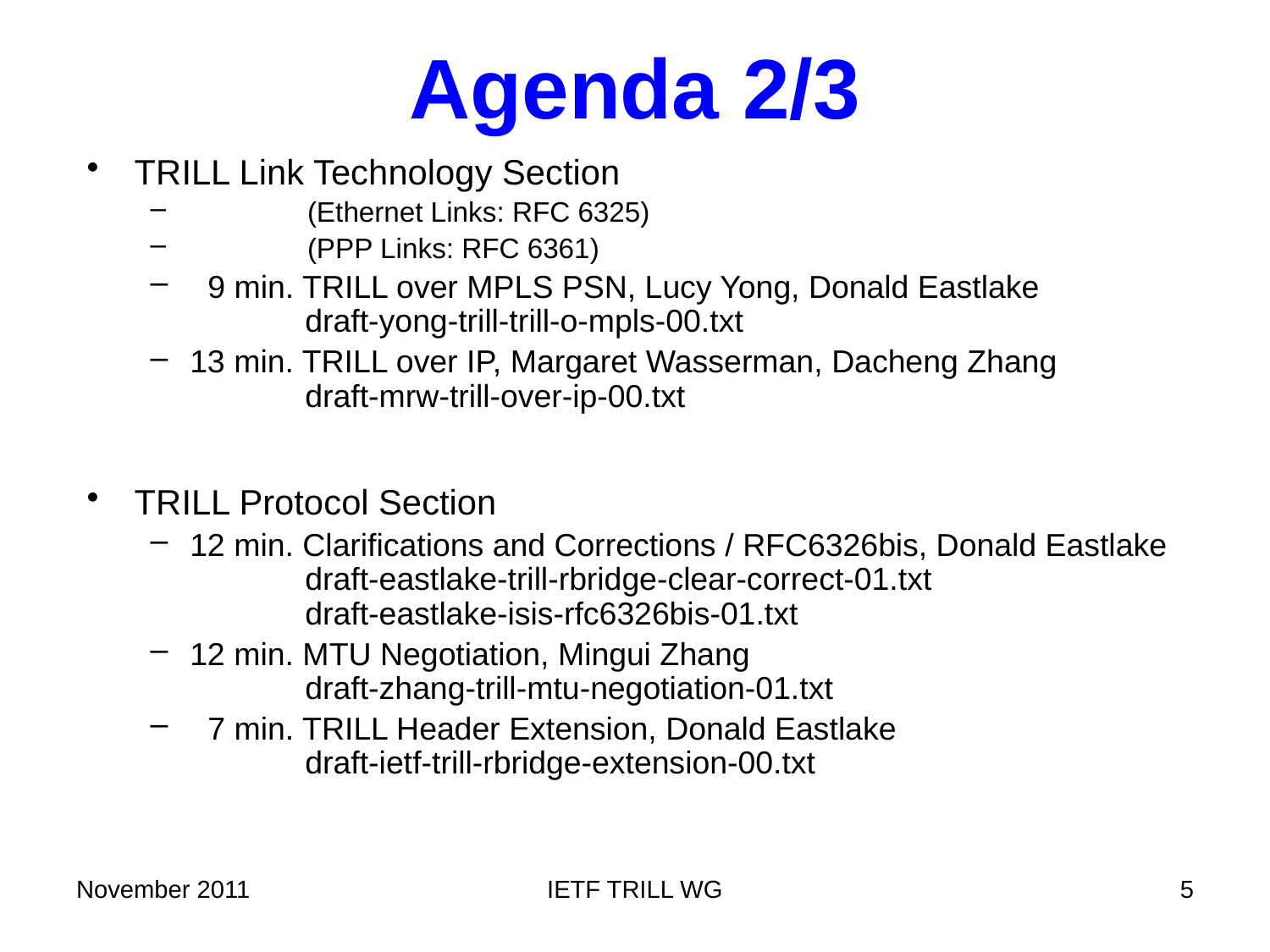

# Agenda 2/3
TRILL Link Technology Section
               (Ethernet Links: RFC 6325)
               (PPP Links: RFC 6361)
  9 min. TRILL over MPLS PSN, Lucy Yong, Donald Eastlake
             draft-yong-trill-trill-o-mpls-00.txt
13 min. TRILL over IP, Margaret Wasserman, Dacheng Zhang
             draft-mrw-trill-over-ip-00.txt

TRILL Protocol Section
12 min. Clarifications and Corrections / RFC6326bis, Donald Eastlake
             draft-eastlake-trill-rbridge-clear-correct-01.txt
             draft-eastlake-isis-rfc6326bis-01.txt
12 min. MTU Negotiation, Mingui Zhang
             draft-zhang-trill-mtu-negotiation-01.txt
  7 min. TRILL Header Extension, Donald Eastlake
             draft-ietf-trill-rbridge-extension-00.txt

November 2011
IETF TRILL WG
5